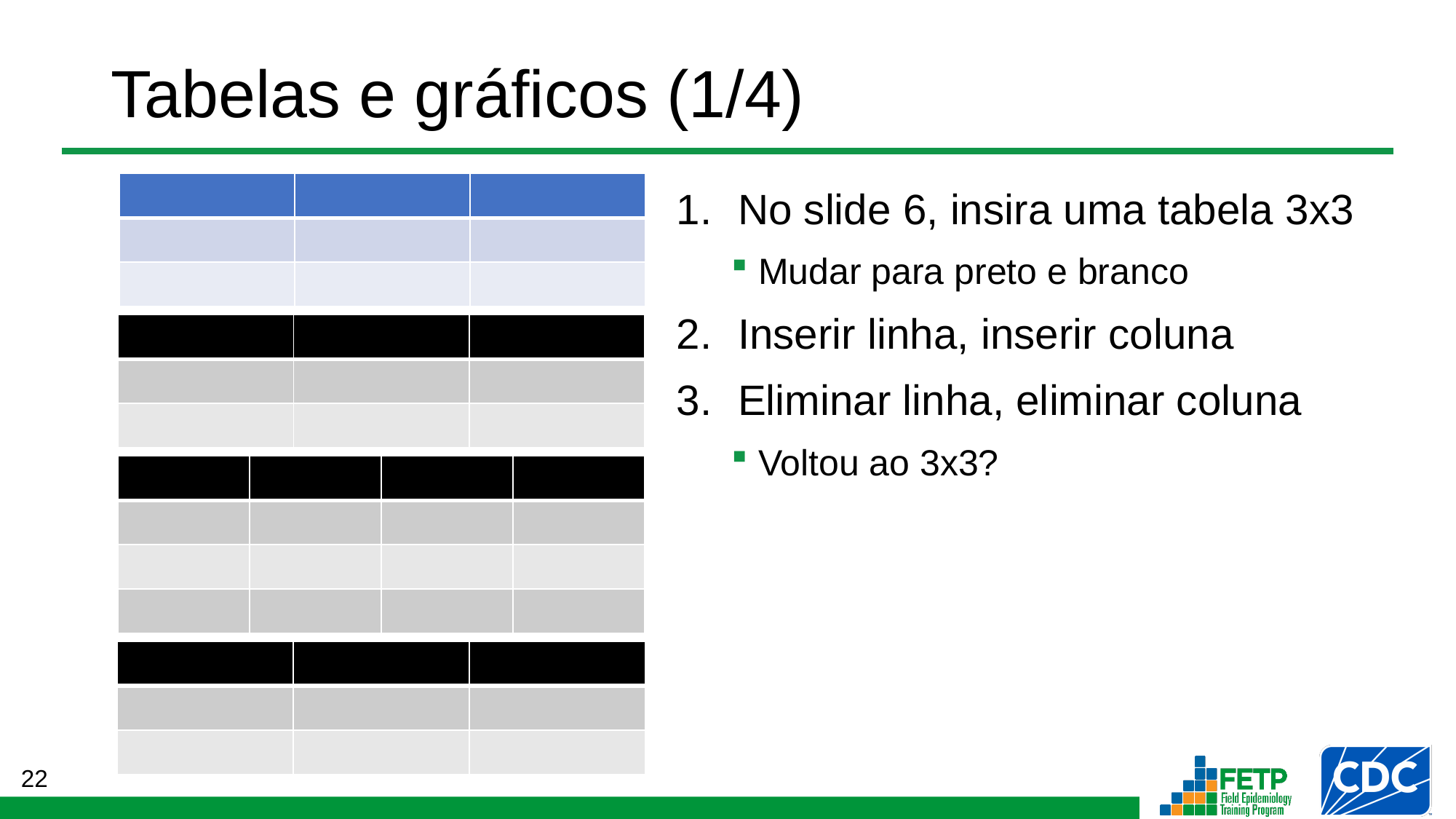

# Tabelas e gráficos (1/4)
|  |  |  |
| --- | --- | --- |
|  |  |  |
|  |  |  |
No slide 6, insira uma tabela 3x3
Mudar para preto e branco
Inserir linha, inserir coluna
Eliminar linha, eliminar coluna
Voltou ao 3x3?

|  |  |  |
| --- | --- | --- |
|  |  |  |
|  |  |  |
|  |  |  |  |
| --- | --- | --- | --- |
|  |  |  |  |
|  |  |  |  |
|  |  |  |  |
|  |  |  |
| --- | --- | --- |
|  |  |  |
|  |  |  |